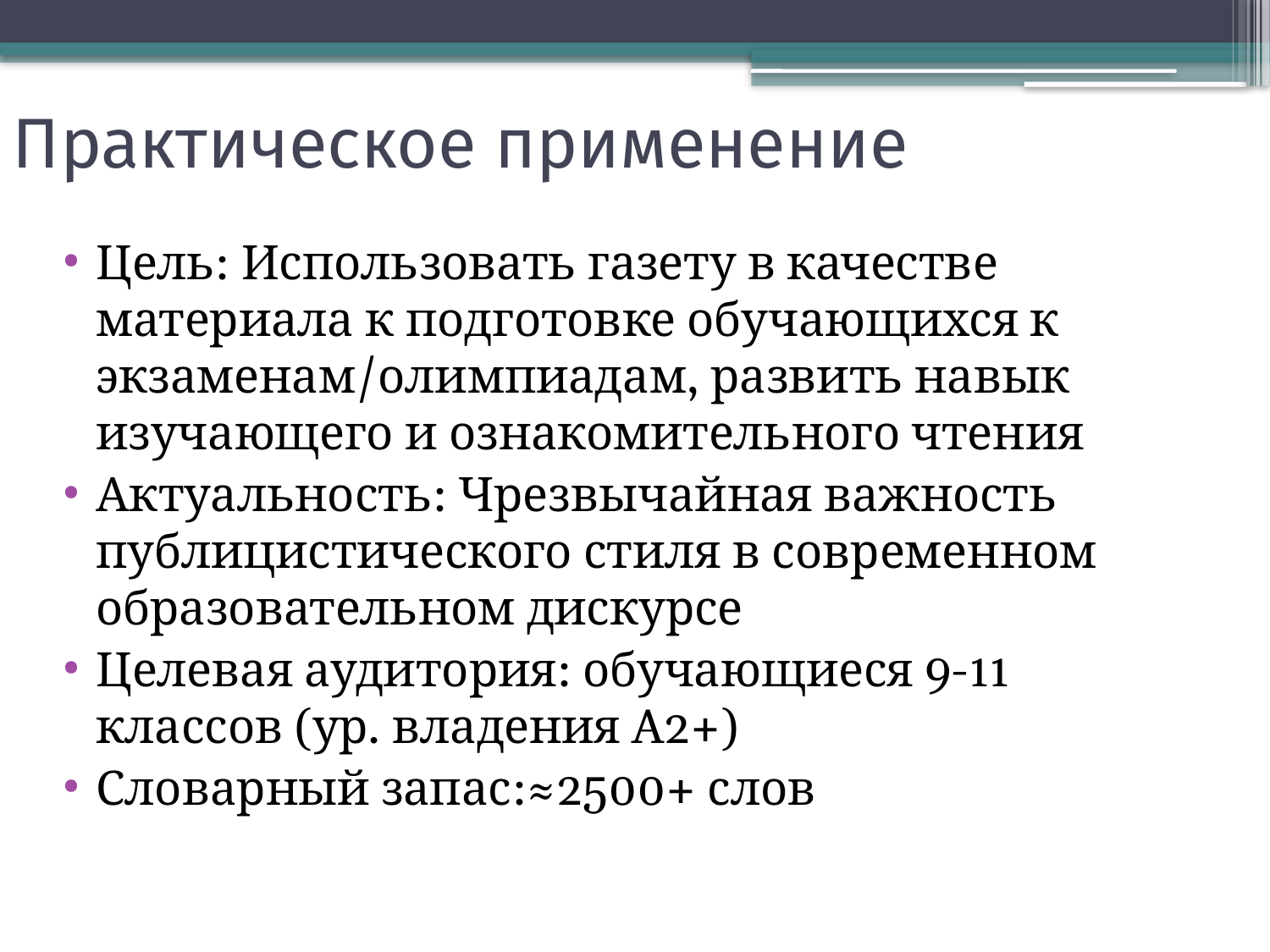

# Практическое применение
Цель: Использовать газету в качестве материала к подготовке обучающихся к экзаменам/олимпиадам, развить навык изучающего и ознакомительного чтения
Актуальность: Чрезвычайная важность публицистического стиля в современном образовательном дискурсе
Целевая аудитория: обучающиеся 9-11 классов (ур. владения A2+)
Словарный запас:≈2500+ слов